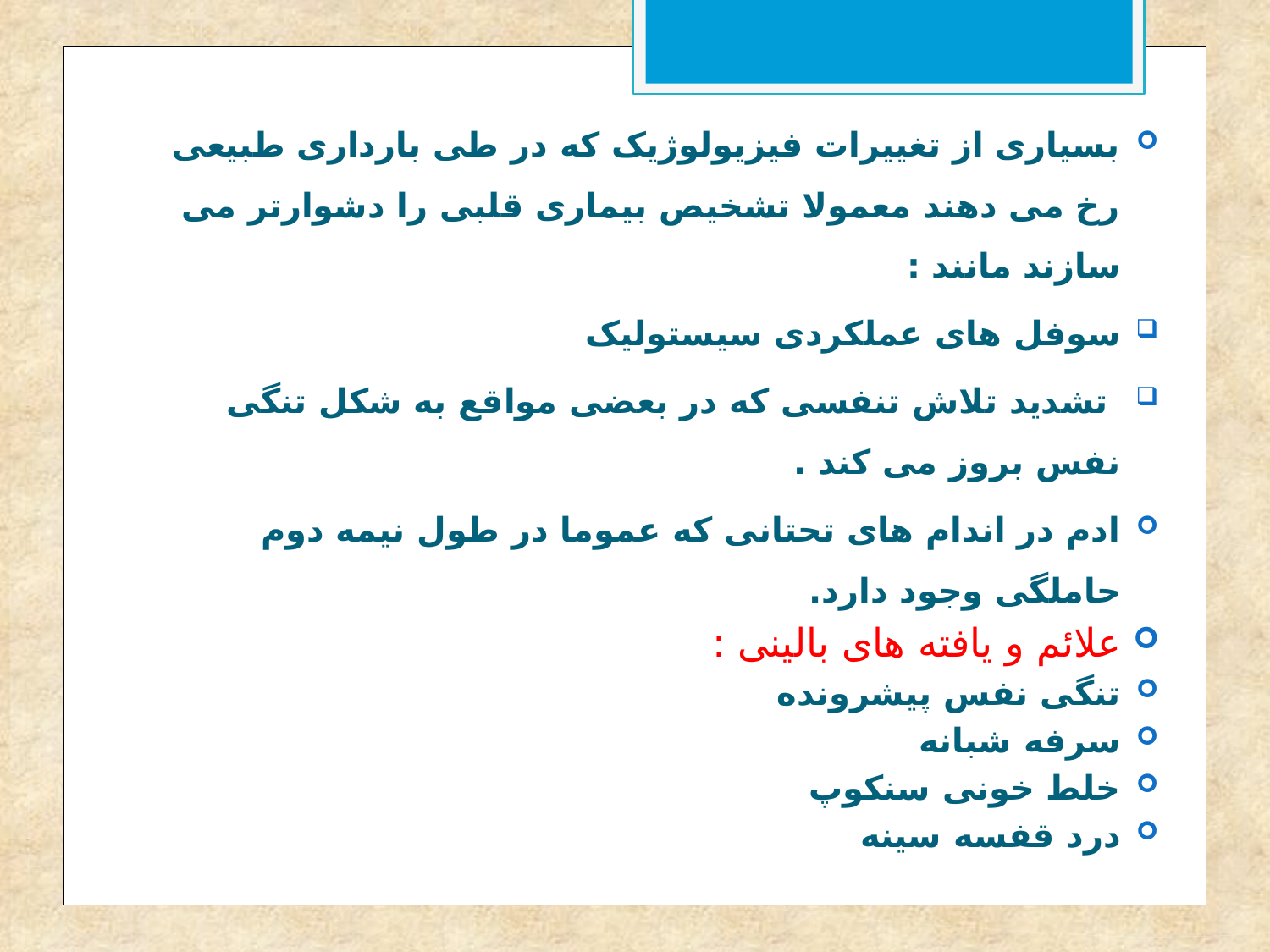

بسیاری از تغییرات فیزیولوژیک که در طی بارداری طبیعی رخ می دهند معمولا تشخیص بیماری قلبی را دشوارتر می سازند مانند :
سوفل های عملکردی سیستولیک
 تشدید تلاش تنفسی که در بعضی مواقع به شکل تنگی نفس بروز می کند .
ادم در اندام های تحتانی که عموما در طول نیمه دوم حاملگی وجود دارد.
علائم و یافته های بالینی :
تنگی نفس پیشرونده
سرفه شبانه
خلط خونی سنکوپ
درد قفسه سینه